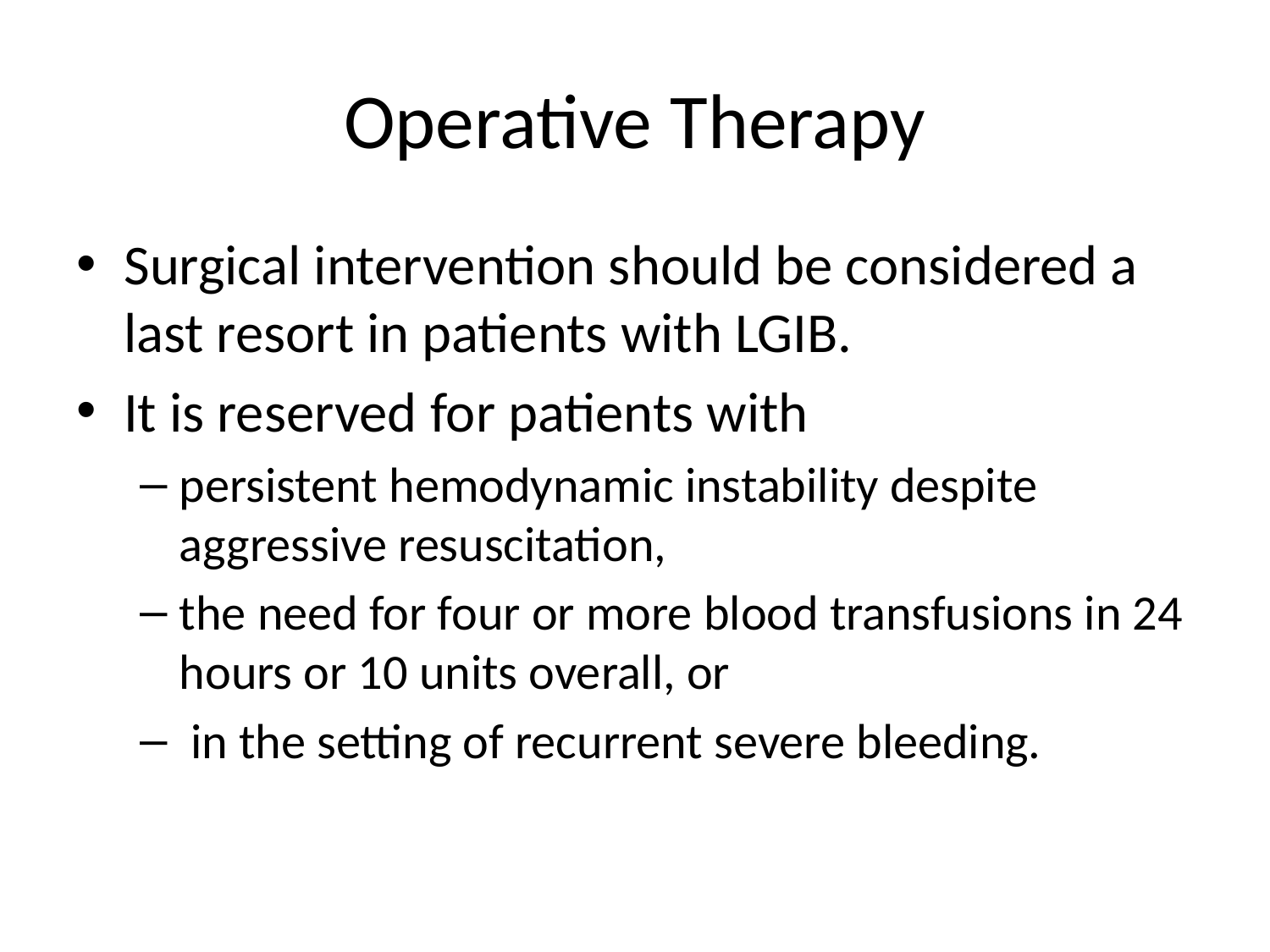

# Operative Therapy
Surgical intervention should be considered a last resort in patients with LGIB.
It is reserved for patients with
persistent hemodynamic instability despite aggressive resuscitation,
the need for four or more blood transfusions in 24 hours or 10 units overall, or
 in the setting of recurrent severe bleeding.